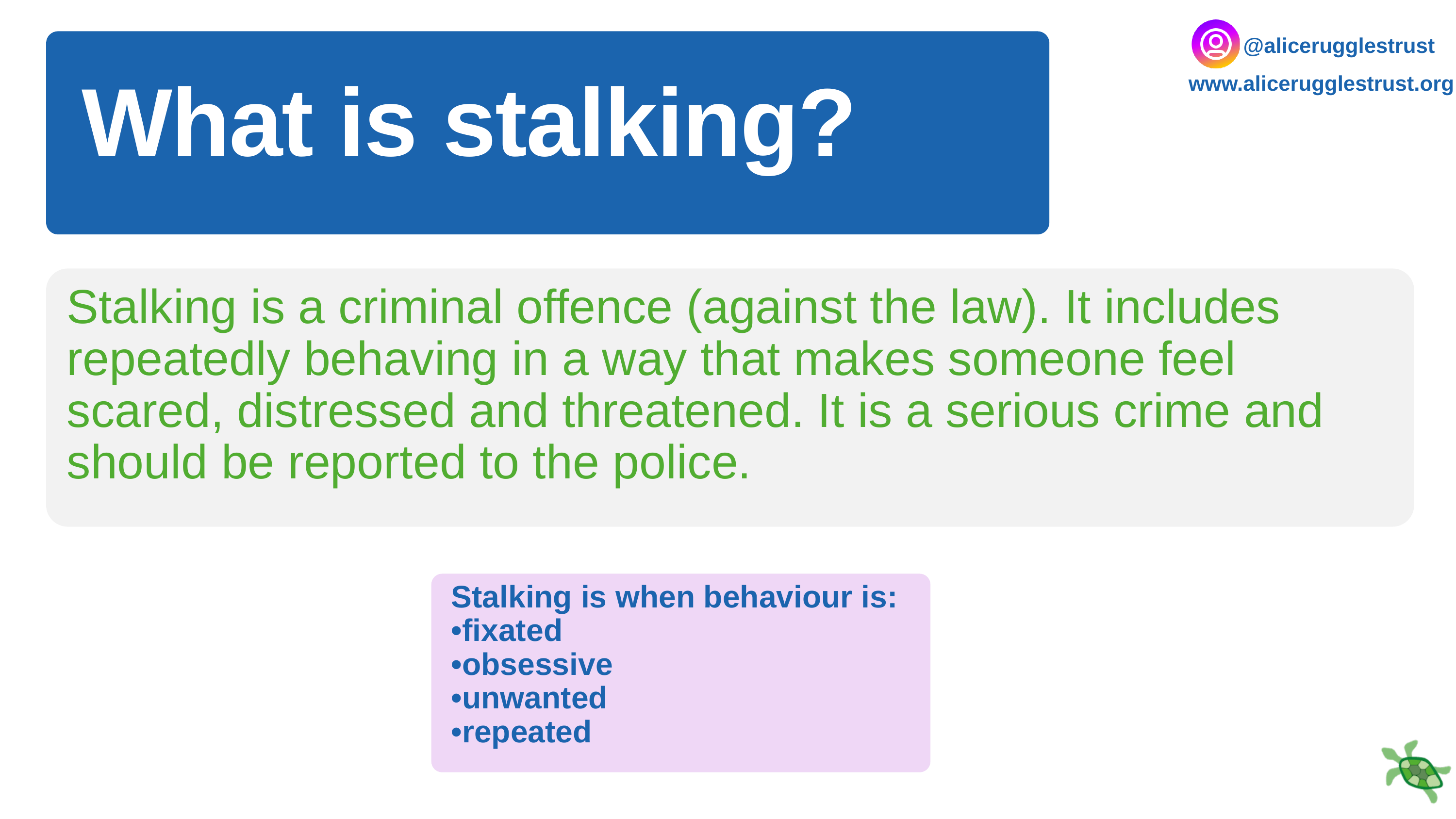

@alicerugglestrust

What is stalking?
www.alicerugglestrust.org

Stalking is a criminal offence (against the law). It includes repeatedly behaving in a way that makes someone feel scared, distressed and threatened. It is a serious crime and should be reported to the police.

Stalking is when behaviour is:
•fixated
•obsessive
•unwanted
•repeated